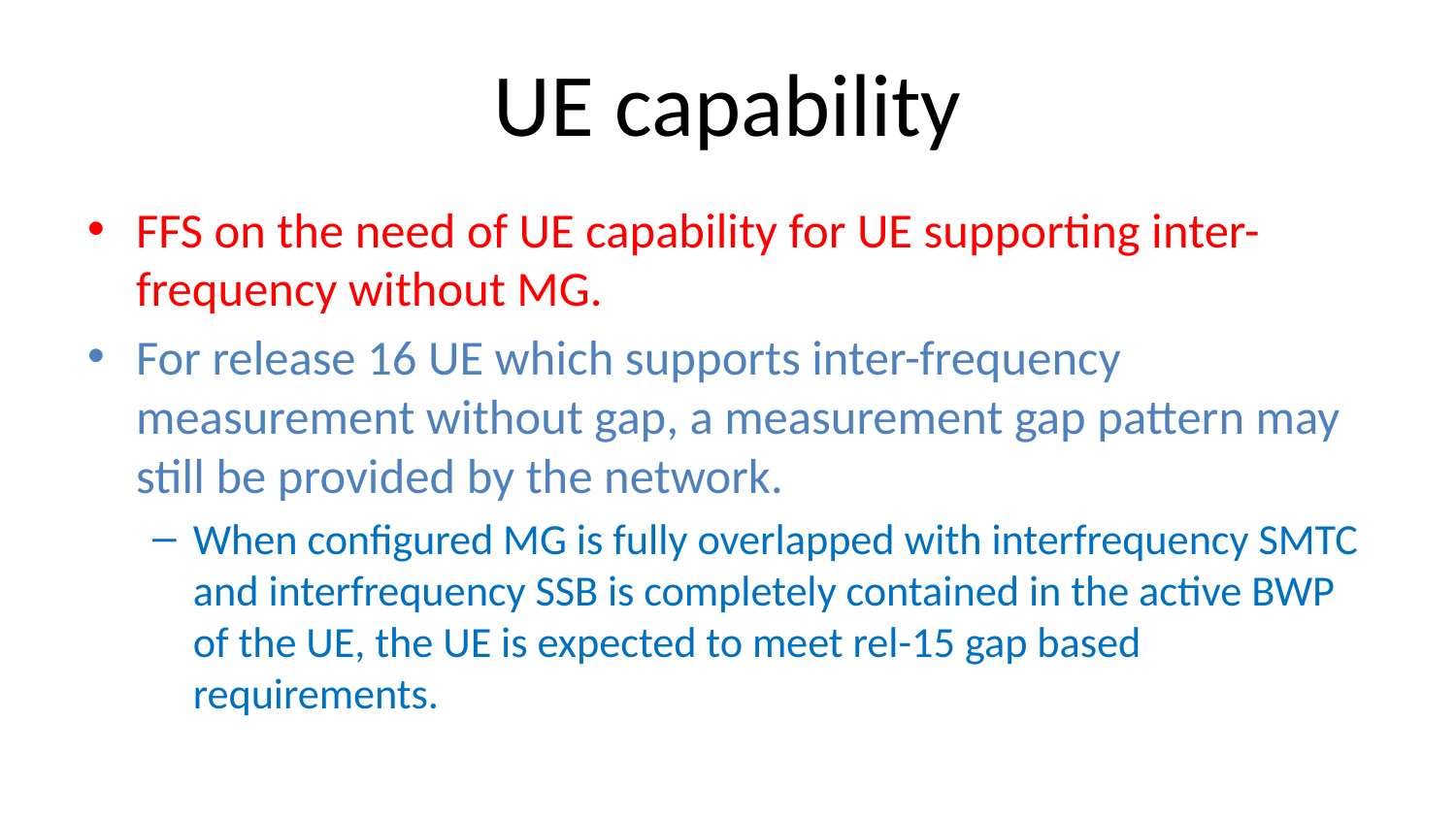

# UE capability
FFS on the need of UE capability for UE supporting inter-frequency without MG.
For release 16 UE which supports inter-frequency measurement without gap, a measurement gap pattern may still be provided by the network.
When configured MG is fully overlapped with interfrequency SMTC and interfrequency SSB is completely contained in the active BWP of the UE, the UE is expected to meet rel-15 gap based requirements.